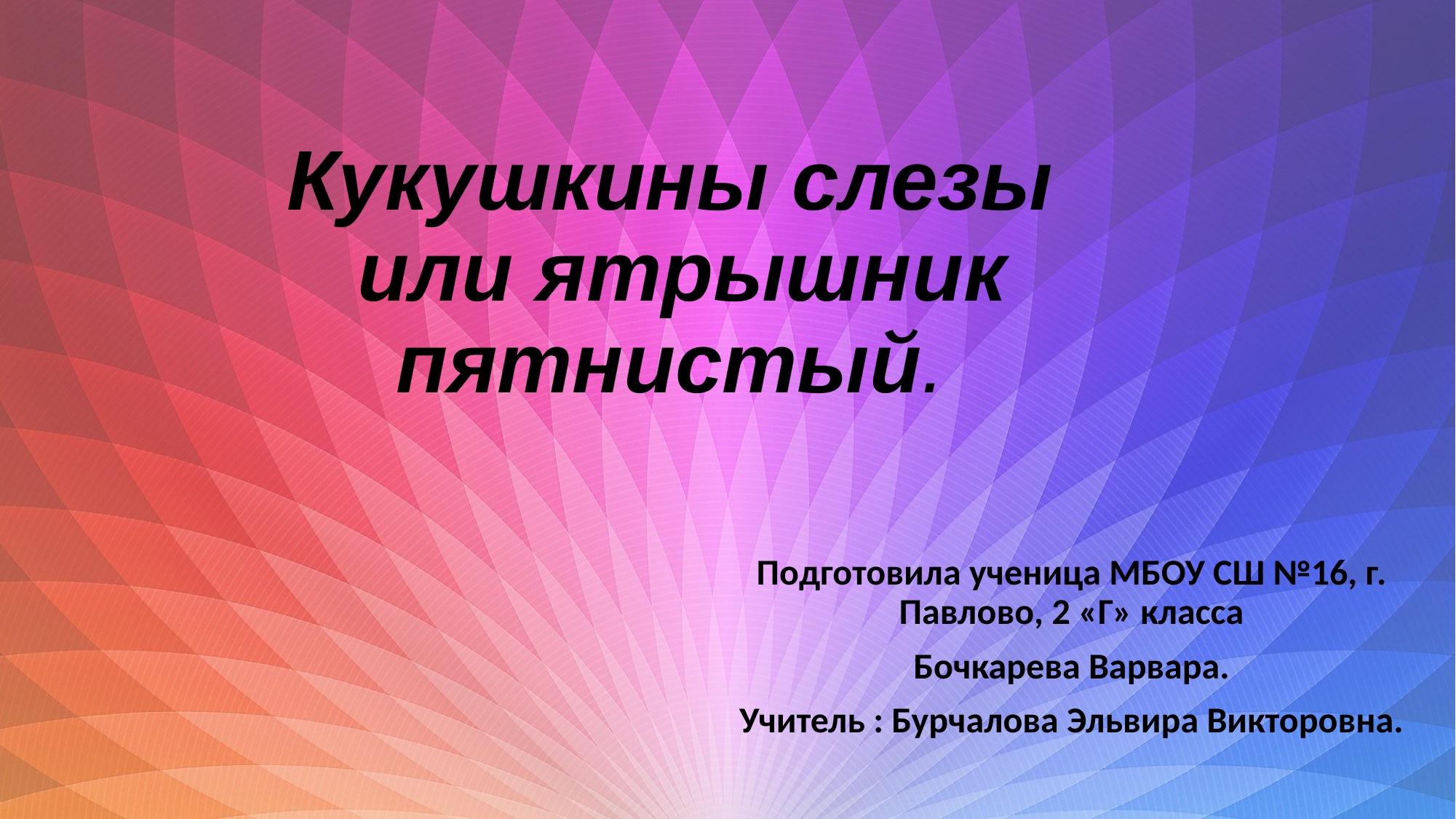

# Кукушкины слезы или ятрышник пятнистый.
Подготовила ученица МБОУ СШ №16, г. Павлово, 2 «Г» класса
Бочкарева Варвара.
Учитель : Бурчалова Эльвира Викторовна.